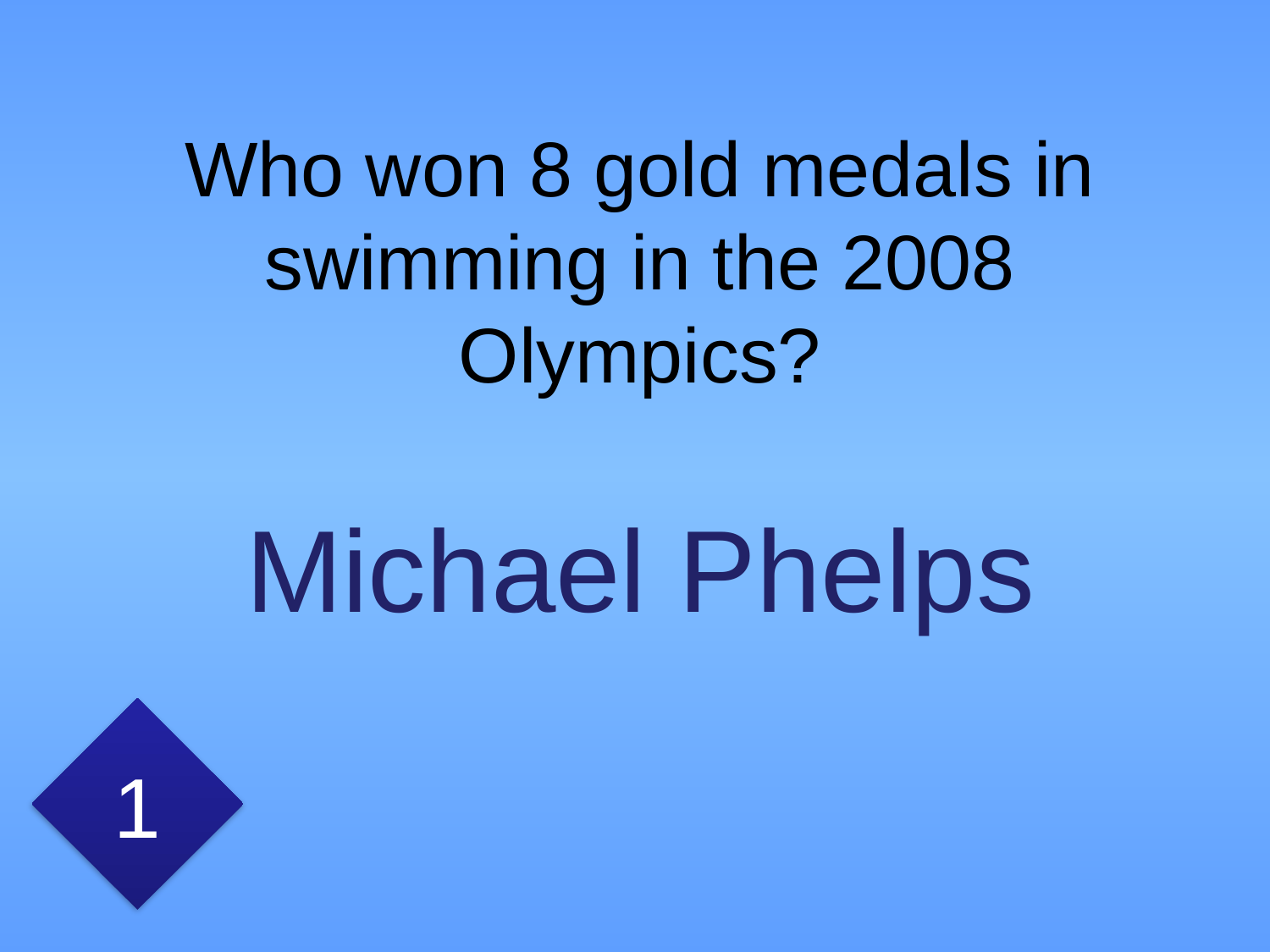

# Who won 8 gold medals in swimming in the 2008 Olympics?
Michael Phelps
1